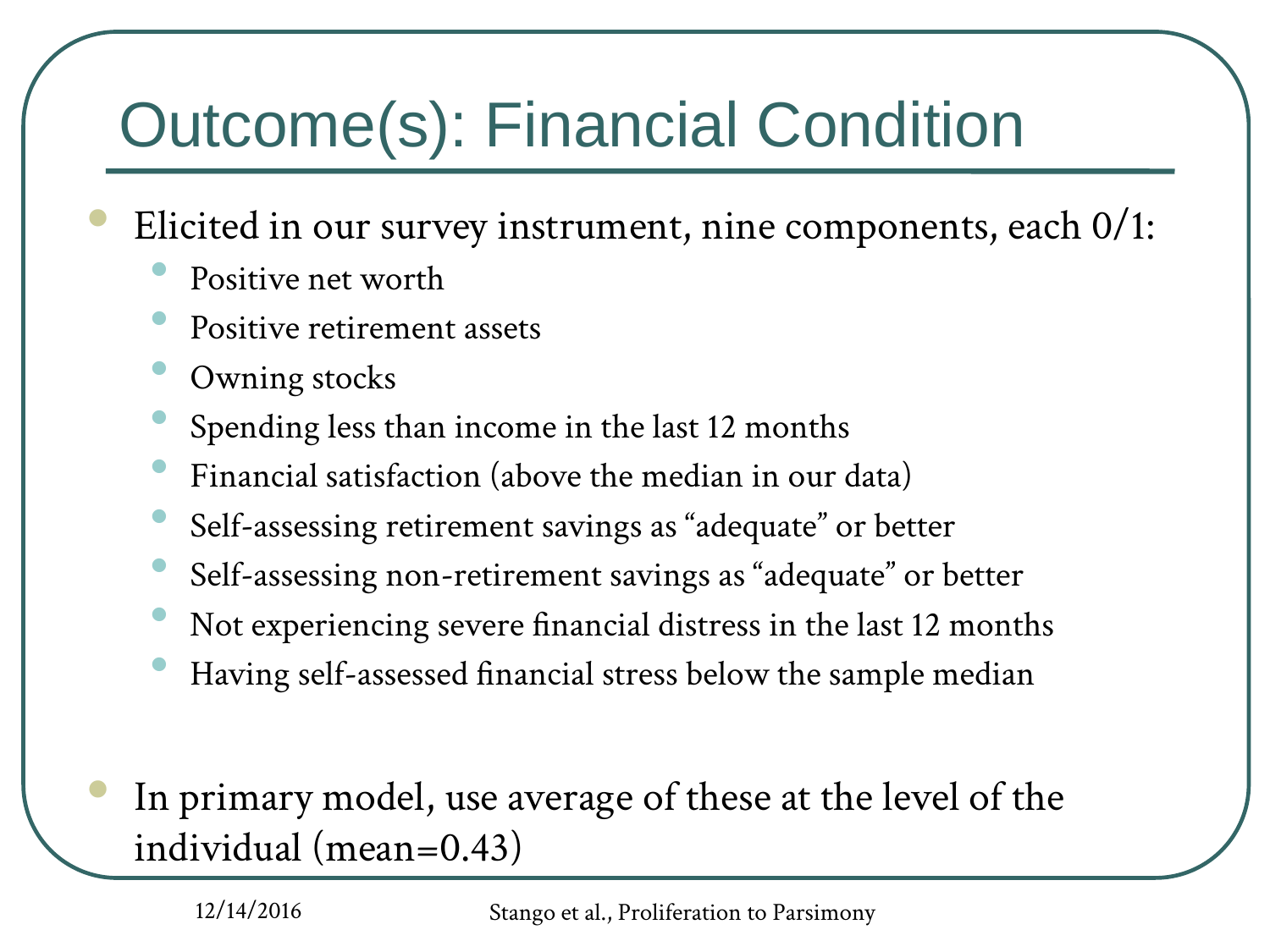

# Outcome(s): Financial Condition
Elicited in our survey instrument, nine components, each 0/1:
Positive net worth
Positive retirement assets
Owning stocks
Spending less than income in the last 12 months
Financial satisfaction (above the median in our data)
Self-assessing retirement savings as “adequate” or better
Self-assessing non-retirement savings as “adequate” or better
Not experiencing severe financial distress in the last 12 months
Having self-assessed financial stress below the sample median

In primary model, use average of these at the level of the individual (mean=0.43)

12/14/2016
Stango et al., Proliferation to Parsimony